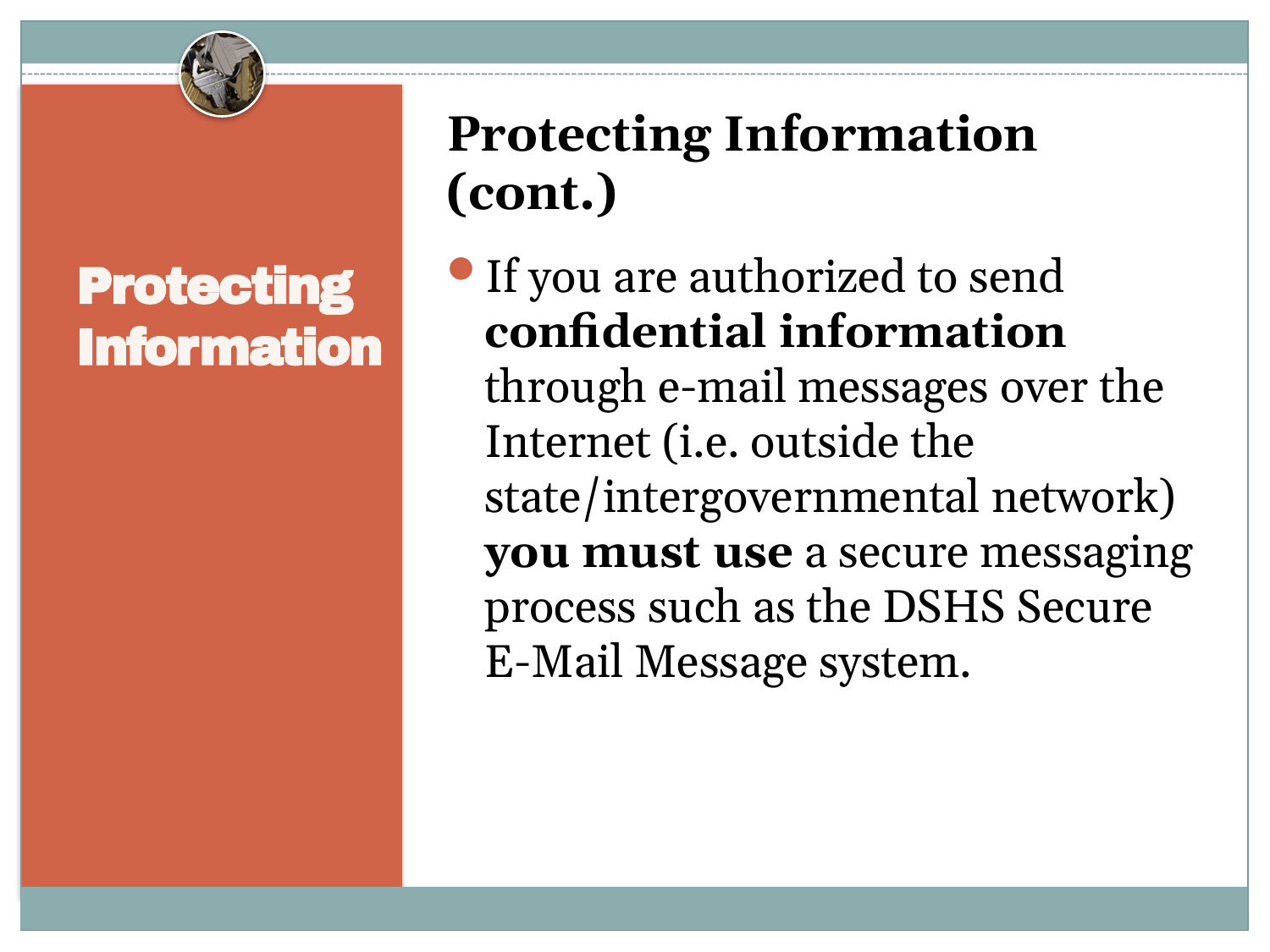

Protecting Information (cont.)

If you are authorized to send confidential information through e-mail messages over the Internet (i.e. outside the state/intergovernmental network) you must use a secure messaging process such as the DSHS Secure E-Mail Message system.
#
Protecting Information